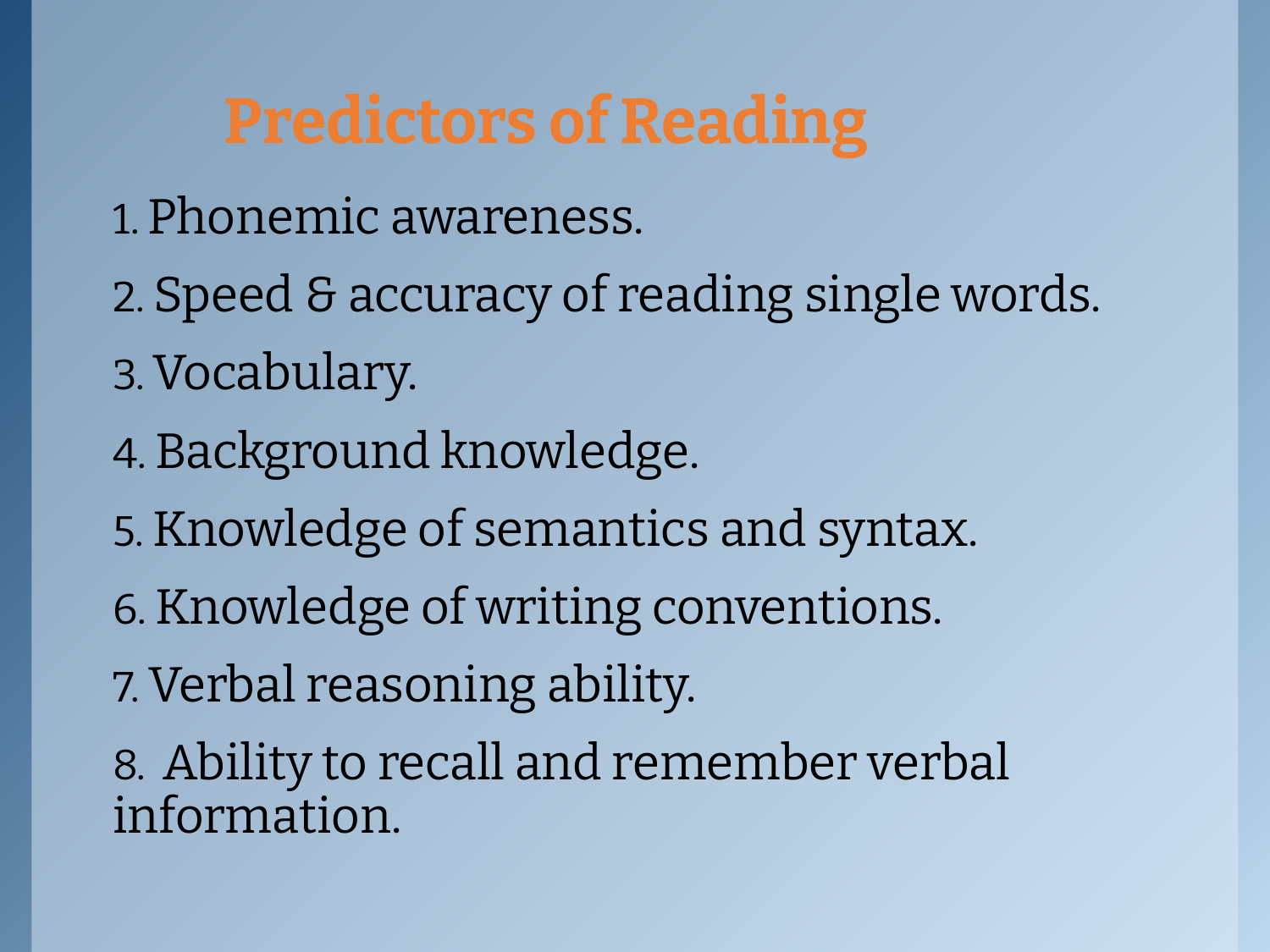

Predictors of Reading
1. Phonemic awareness.
2. Speed & accuracy of reading single words.
3. Vocabulary.
4. Background knowledge.
5. Knowledge of semantics and syntax.
6. Knowledge of writing conventions.
7. Verbal reasoning ability.
8.  Ability to recall and remember verbal 	information.